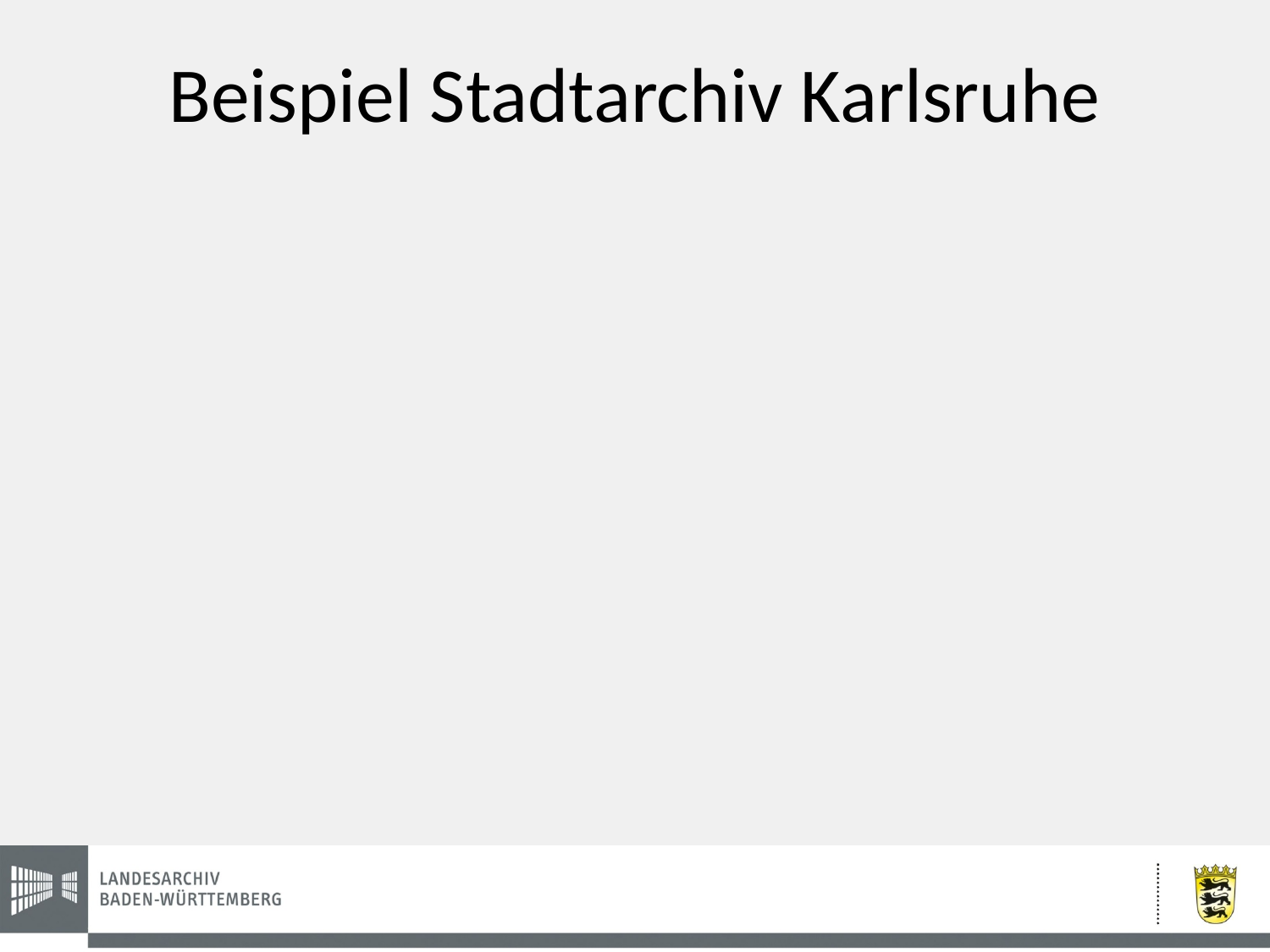

# Beispiel Stadtarchiv Karlsruhe
Rund 1000 Ortsbezeichnungen von Geonames zum Abgleich
Ergebnisse: ca. 1700 Treffer bei rund 12.000 Indexeinträgen
Aber: möglicherweise falsche Treffer: z.B. Ulm; riskante Treffer: z.B.: Innenstadt